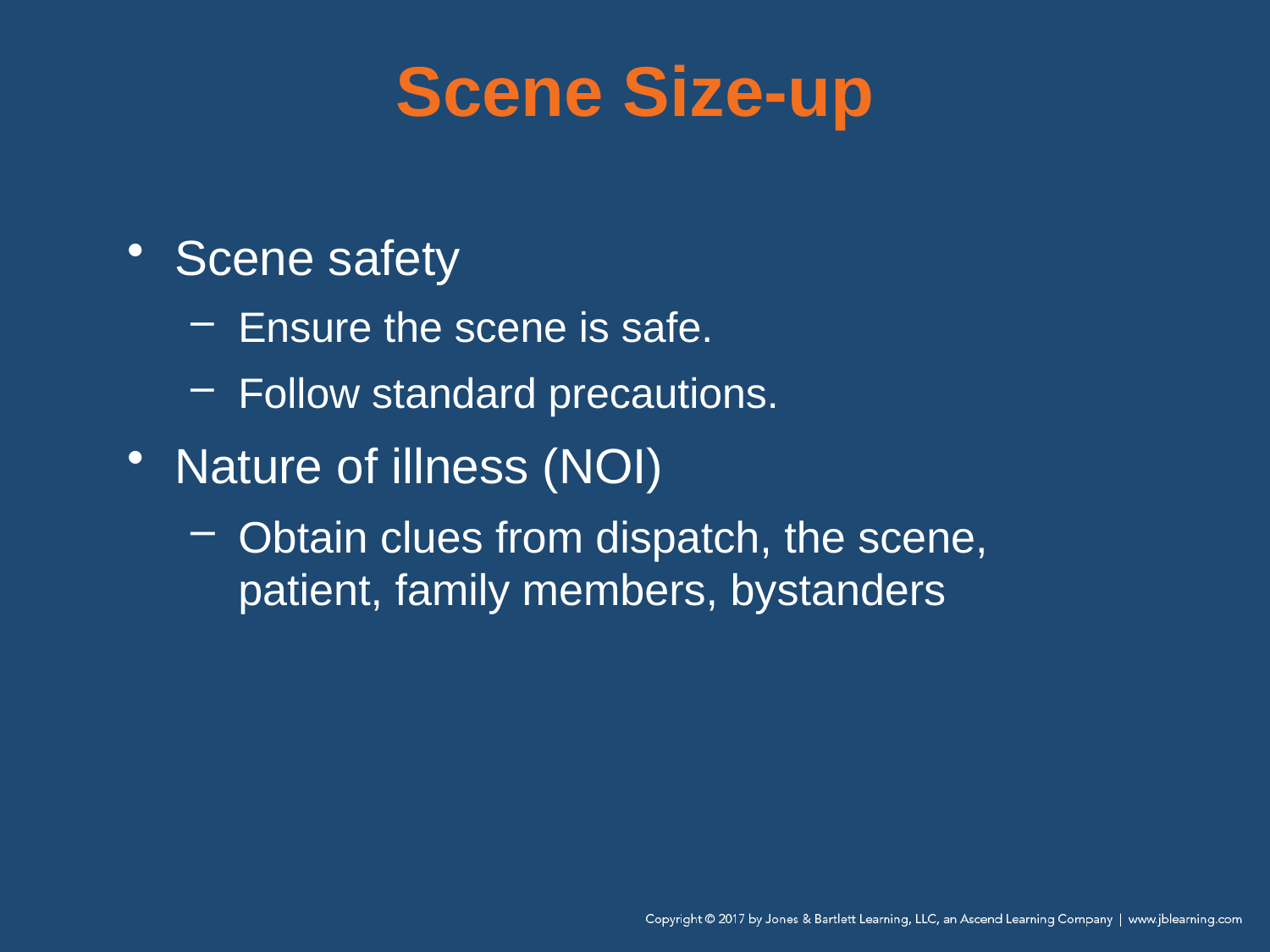

# Scene Size-up
Scene safety
Ensure the scene is safe.
Follow standard precautions.
Nature of illness (NOI)
Obtain clues from dispatch, the scene, patient, family members, bystanders